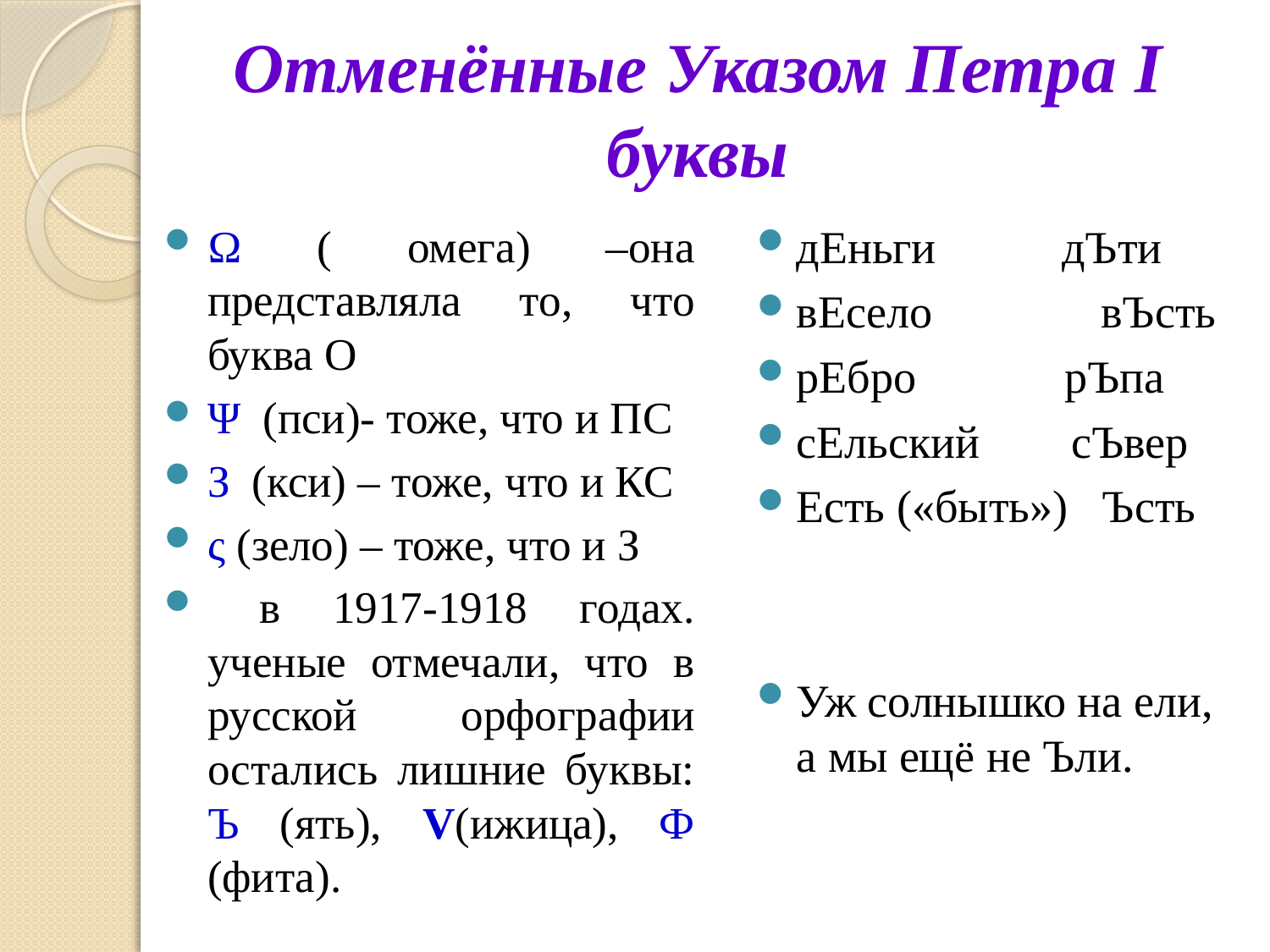

# Отменённые Указом Петра I буквы
Ω ( омега) –она представляла то, что буква О
Ψ  (пси)- тоже, что и ПС
З  (кси) – тоже, что и КС
ς (зело) – тоже, что и З
 в 1917-1918 годах. ученые отмечали, что в русской орфографии остались лишние буквы: Ъ  (ять),  V(ижица),  Ф (фита).

дЕньги           дЪти
вЕсело 	      вЪсть
рЕбро             рЪпа
сЕльский        сЪвер
Есть («быть»)   Ъсть

Уж солнышко на ели, а мы ещё не Ъли.